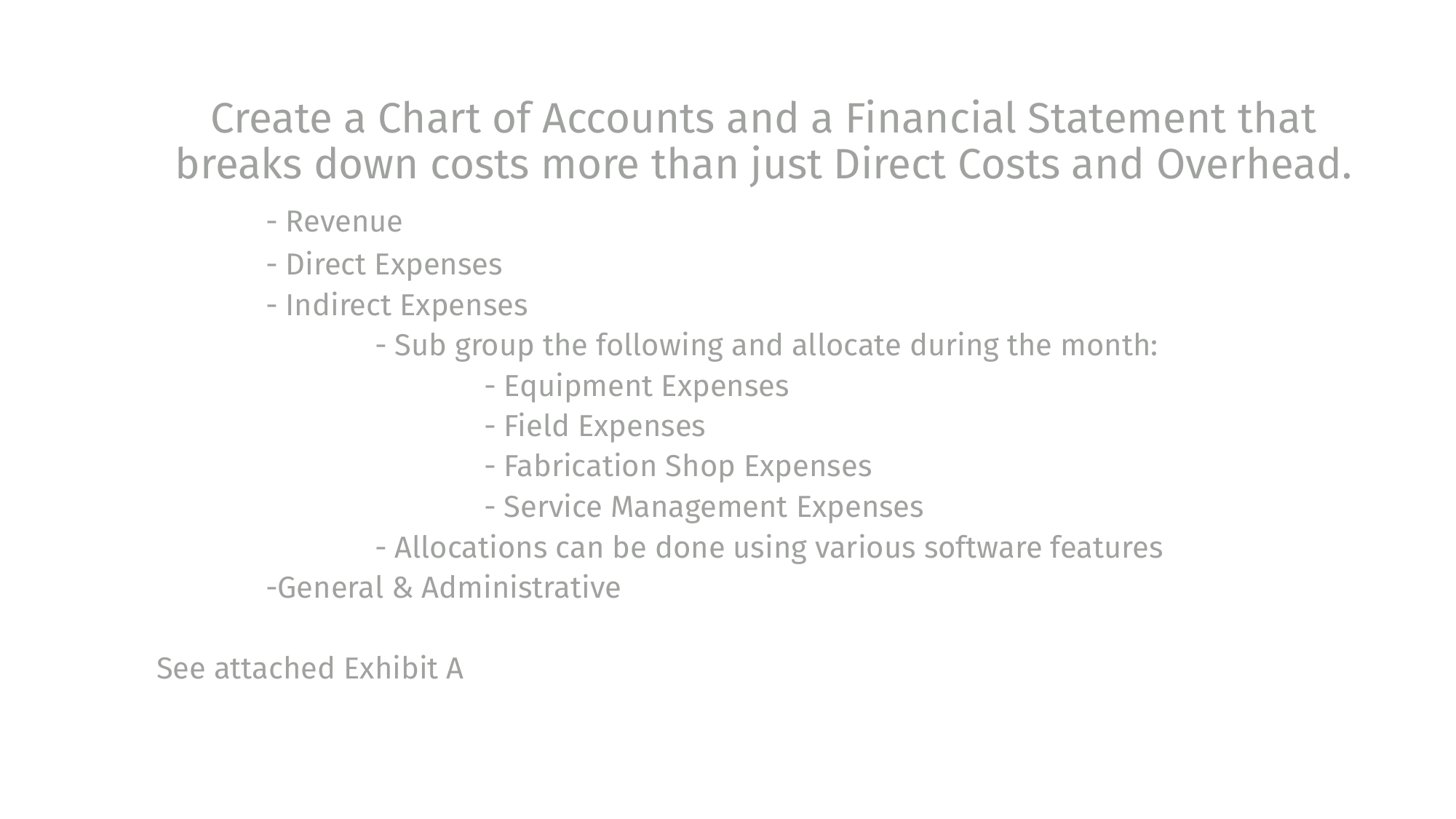

Create a Chart of Accounts and a Financial Statement that breaks down costs more than just Direct Costs and Overhead.
	- Revenue
	- Direct Expenses
	- Indirect Expenses
		- Sub group the following and allocate during the month:
			- Equipment Expenses
			- Field Expenses
			- Fabrication Shop Expenses
			- Service Management Expenses
		- Allocations can be done using various software features
	-General & Administrative

See attached Exhibit A